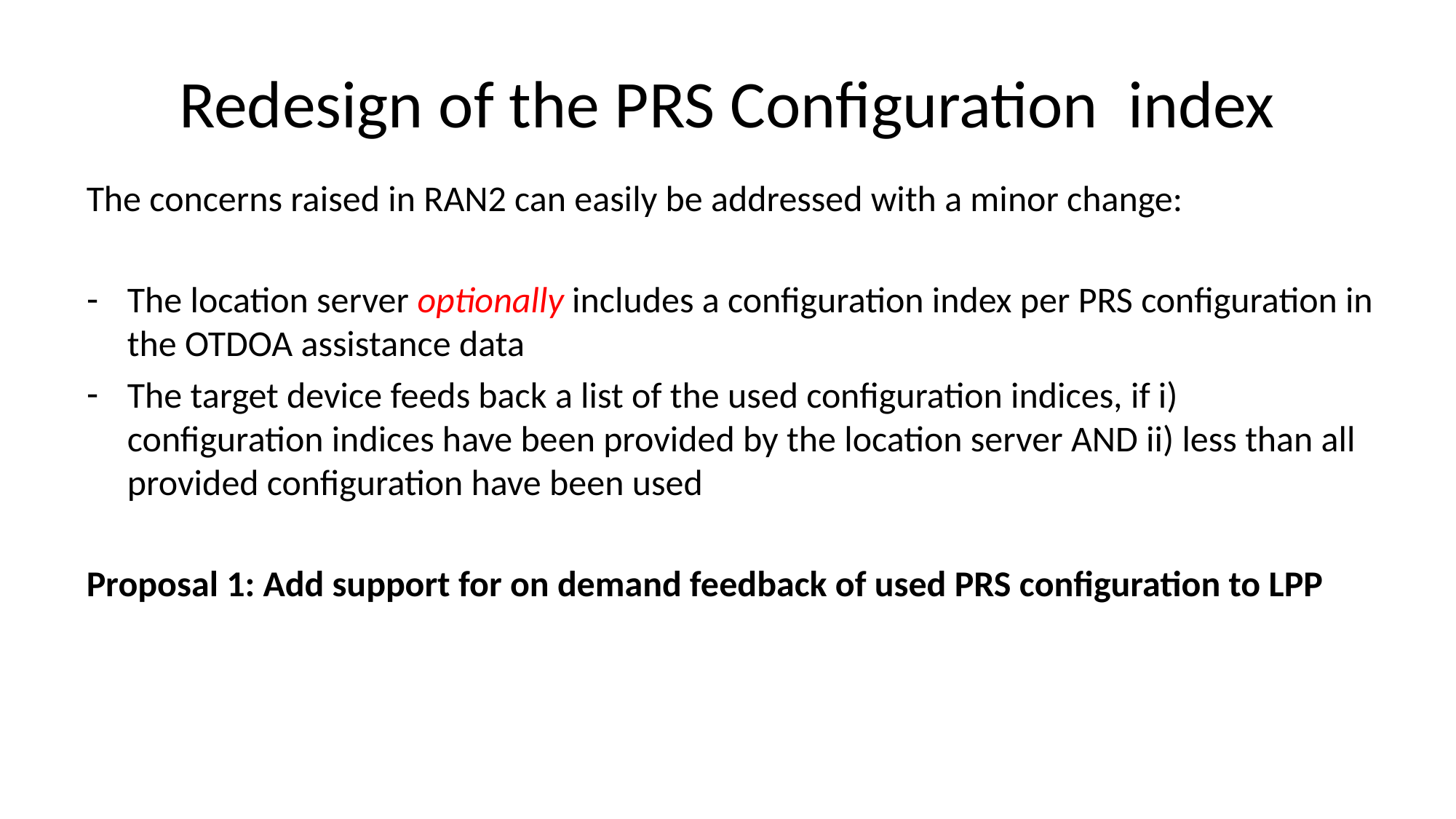

# Redesign of the PRS Configuration  index
The concerns raised in RAN2 can easily be addressed with a minor change:

The location server optionally includes a configuration index per PRS configuration in the OTDOA assistance data
The target device feeds back a list of the used configuration indices, if i) configuration indices have been provided by the location server AND ii) less than all provided configuration have been used

Proposal 1: Add support for on demand feedback of used PRS configuration to LPP